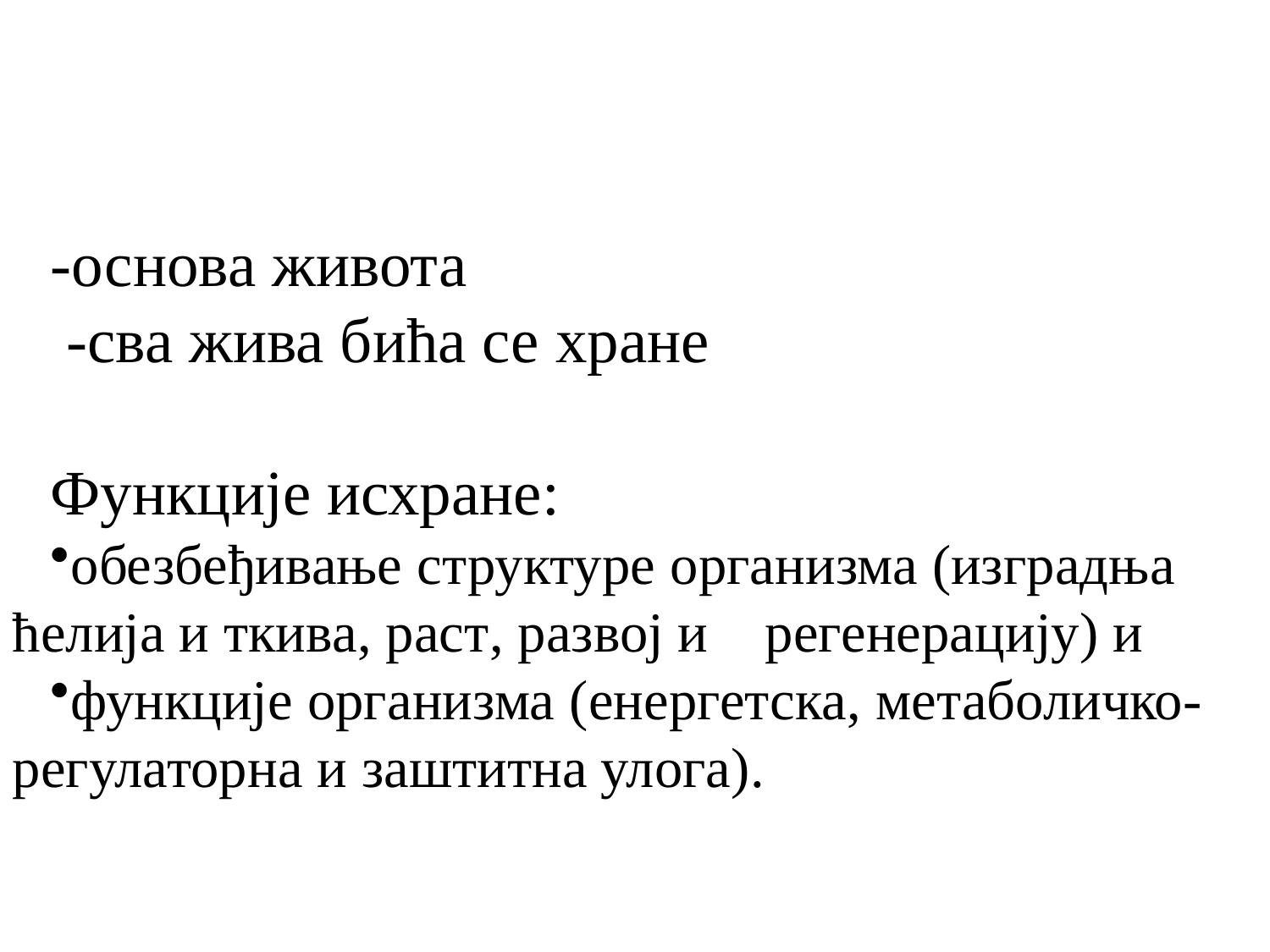

-основа живота
 -сва жива бића се хране

Функције исхране:
обезбеђивање структуре организма (изградња ћелија и ткива, раст, развој и    регенерацију) и
функције организма (енергетска, метаболичко-регулаторна и заштитна улога).